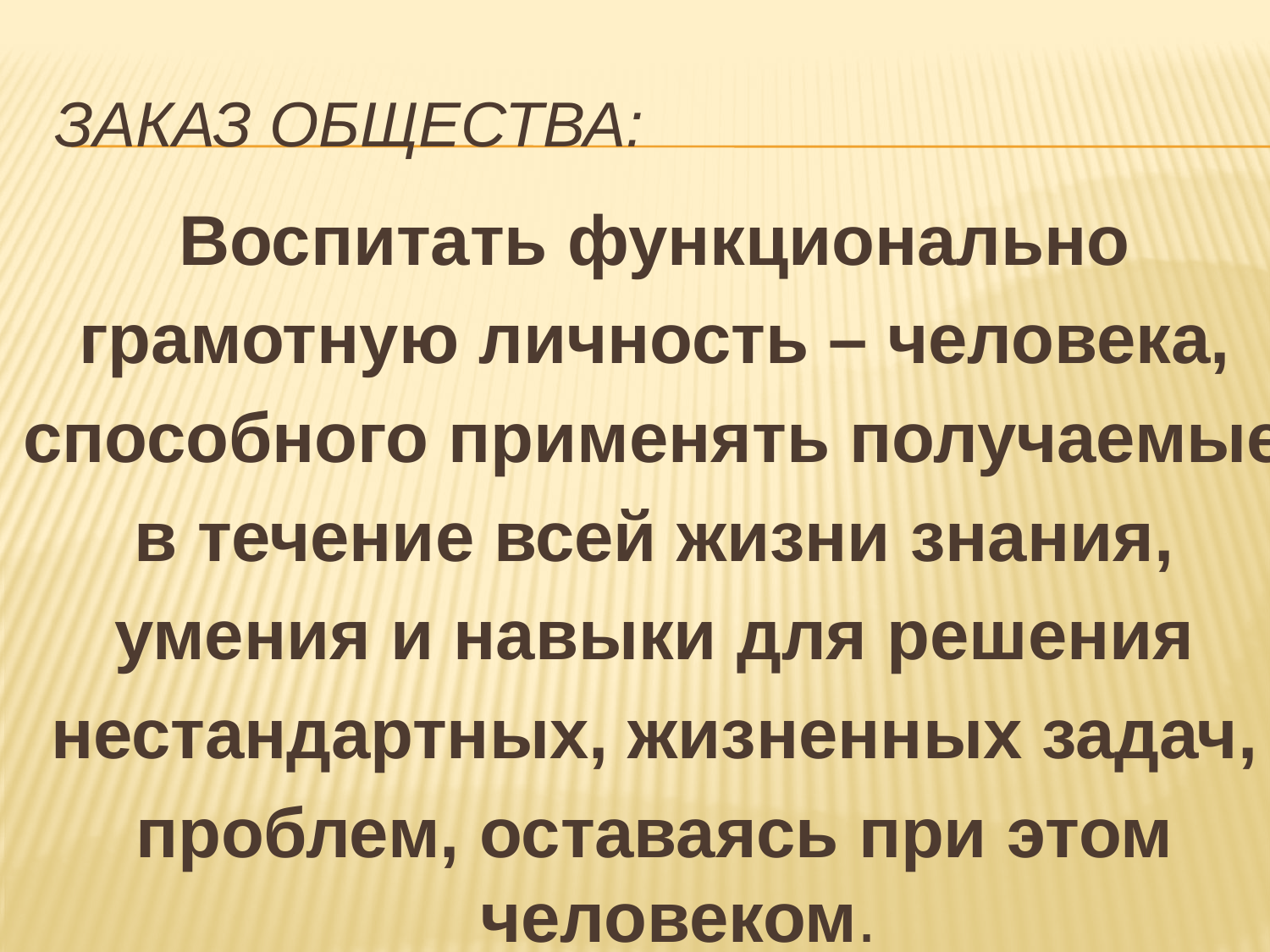

# Заказ общества:
Воспитать функционально
грамотную личность – человека,
способного применять получаемые
в течение всей жизни знания,
умения и навыки для решения
нестандартных, жизненных задач,
проблем, оставаясь при этом человеком.